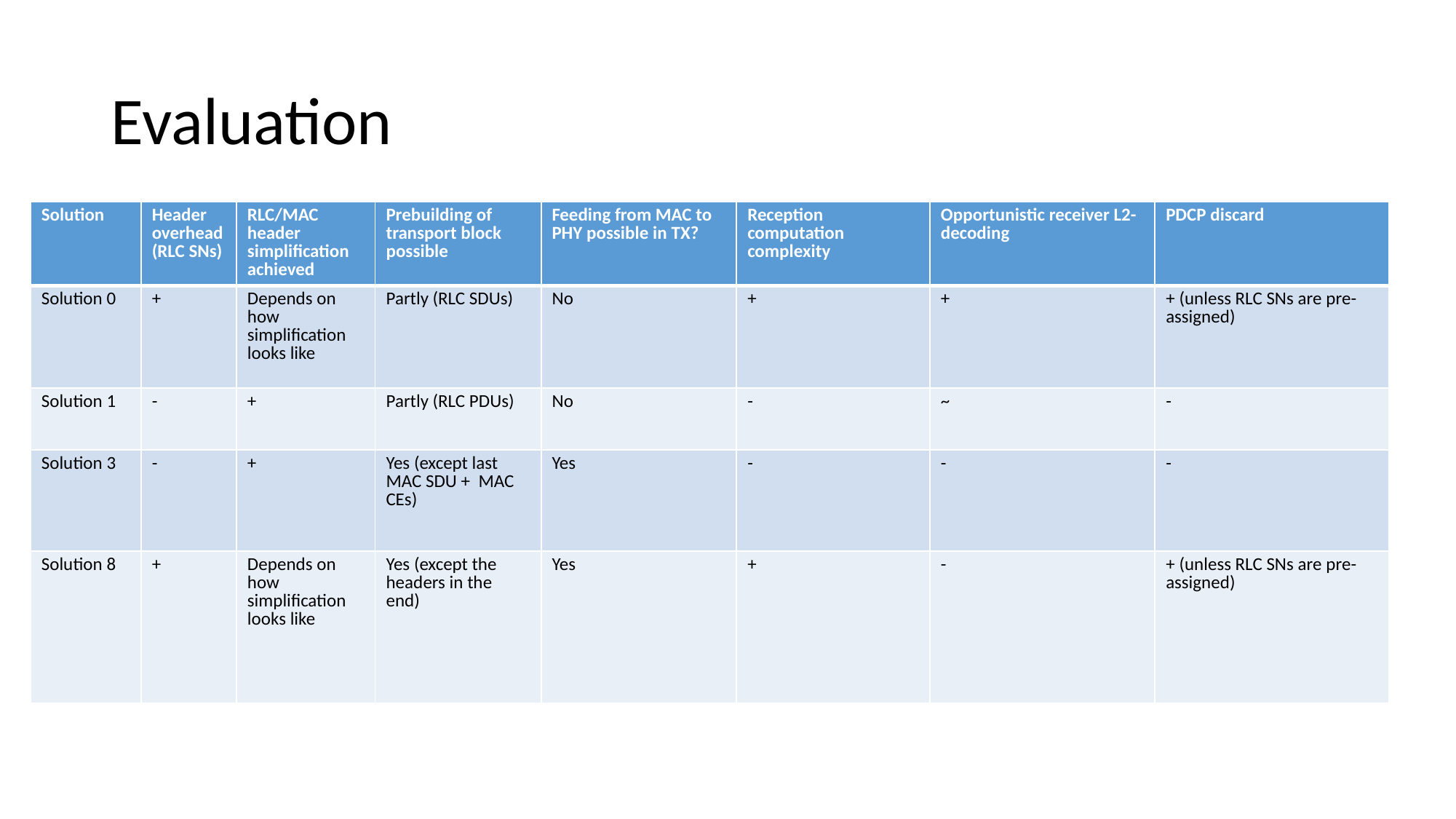

# Evaluation
| Solution | Header overhead (RLC SNs) | RLC/MAC header simplification achieved | Prebuilding of transport block possible | Feeding from MAC to PHY possible in TX? | Reception computation complexity | Opportunistic receiver L2-decoding | PDCP discard |
| --- | --- | --- | --- | --- | --- | --- | --- |
| Solution 0 | + | Depends on how simplification looks like | Partly (RLC SDUs) | No | + | + | + (unless RLC SNs are pre-assigned) |
| Solution 1 | - | + | Partly (RLC PDUs) | No | - | ~ | - |
| Solution 3 | - | + | Yes (except last MAC SDU + MAC CEs) | Yes | - | - | - |
| Solution 8 | + | Depends on how simplification looks like | Yes (except the headers in the end) | Yes | + | - | + (unless RLC SNs are pre-assigned) |